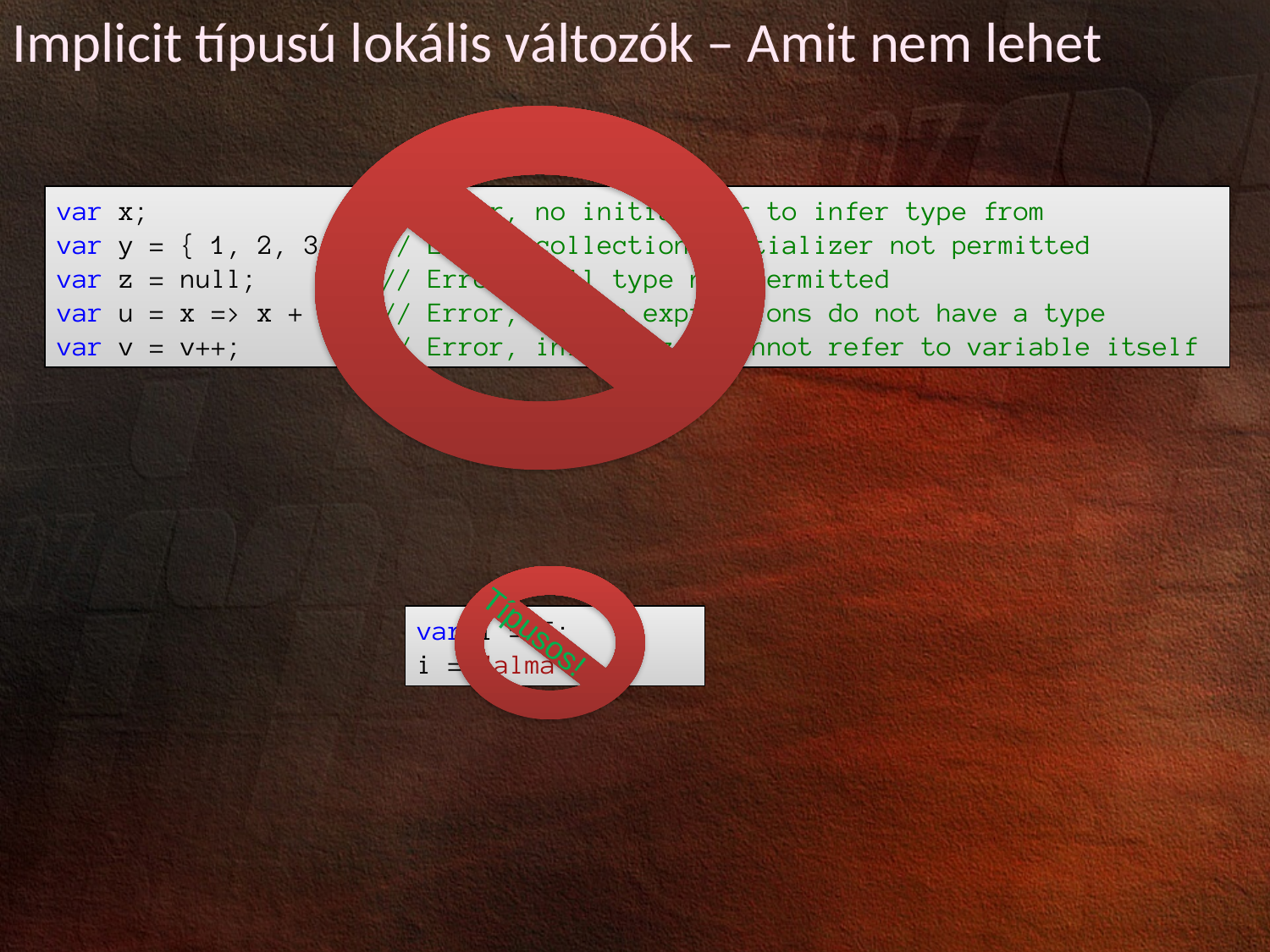

Implicit típusú lokális változók – Amit nem lehet

var x;               // Error, no initializer to infer type from
var y = { 1, 2, 3 }; // Error, collection initializer not permitted
var z = null;        // Error, null type not permitted
var u = x => x + 1;  // Error, lambda expressions do not have a type
var v = v++;         // Error, initializer cannot refer to variable itself

var i = 5;
i = "alma";
Típusos!